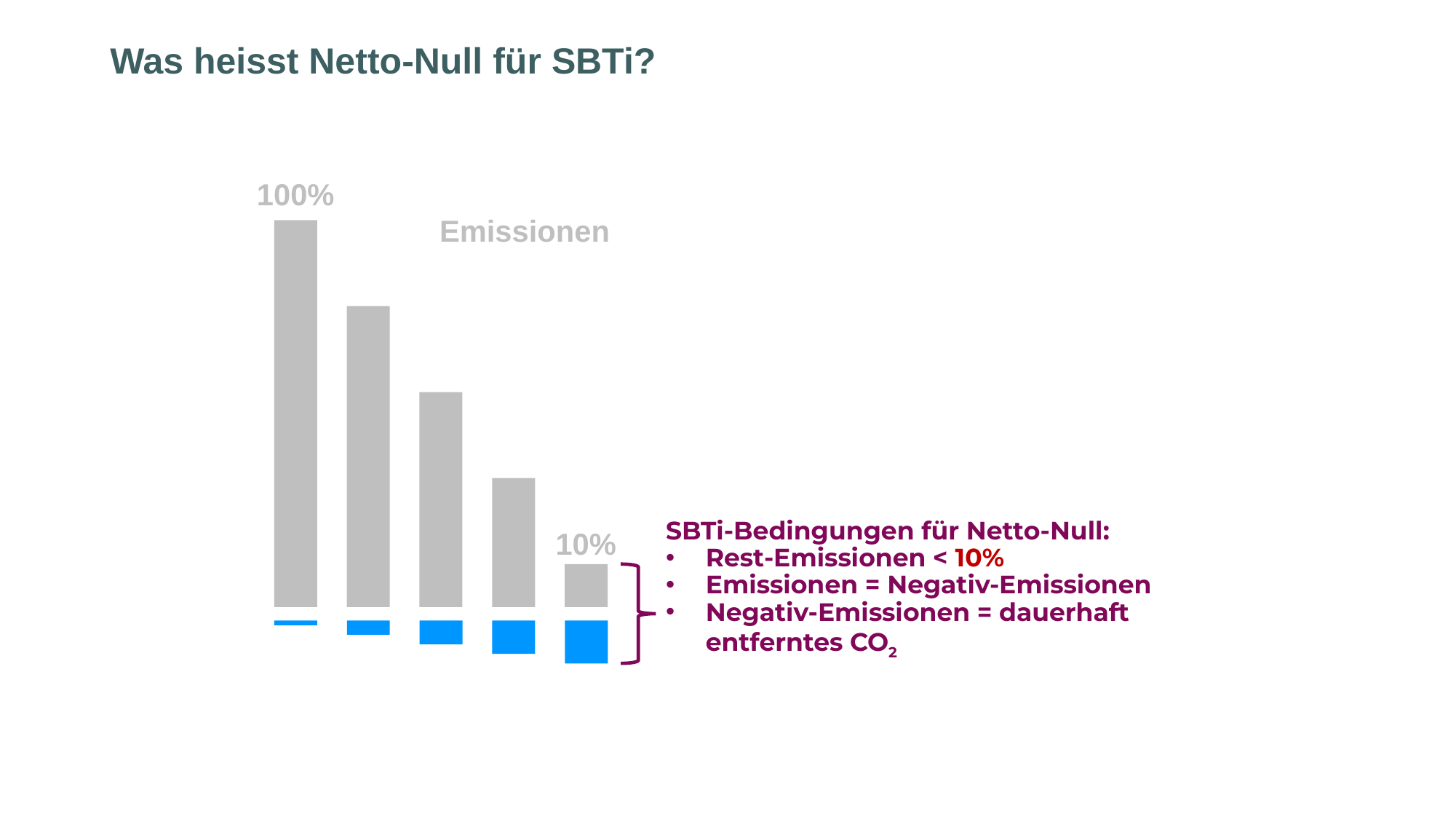

# Was heisst Netto-Null für SBTi?
100%
Emissionen

10%
SBTi-Bedingungen für Netto-Null:
Rest-Emissionen < 10%
Emissionen = Negativ-Emissionen
Negativ-Emissionen = dauerhaft entferntes CO2